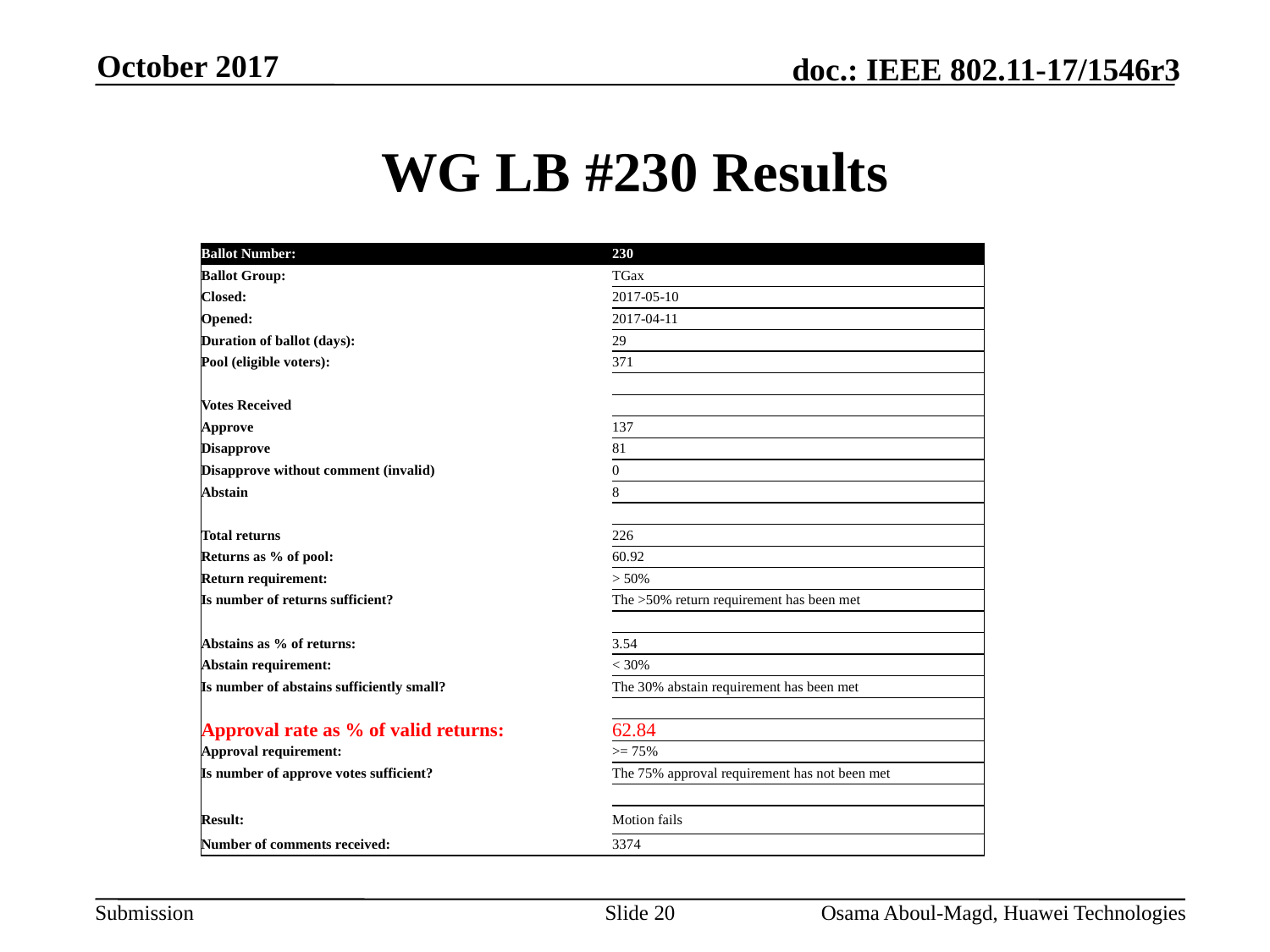

October 2017
# WG LB #230 Results
| Ballot Number: | 230 |
| --- | --- |
| Ballot Group: | TGax |
| Closed: | 2017-05-10 |
| Opened: | 2017-04-11 |
| Duration of ballot (days): | 29 |
| Pool (eligible voters): | 371 |
|  |  |
| Votes Received |  |
| Approve | 137 |
| Disapprove | 81 |
| Disapprove without comment (invalid) | 0 |
| Abstain | 8 |
|  |  |
| Total returns | 226 |
| Returns as % of pool: | 60.92 |
| Return requirement: | > 50% |
| Is number of returns sufficient? | The >50% return requirement has been met |
|  |  |
| Abstains as % of returns: | 3.54 |
| Abstain requirement: | < 30% |
| Is number of abstains sufficiently small? | The 30% abstain requirement has been met |
|  |  |
| Approval rate as % of valid returns: | 62.84 |
| Approval requirement: | >= 75% |
| Is number of approve votes sufficient? | The 75% approval requirement has not been met |
|  |  |
| Result: | Motion fails |
| Number of comments received: | 3374 |
Slide 20
Osama Aboul-Magd, Huawei Technologies